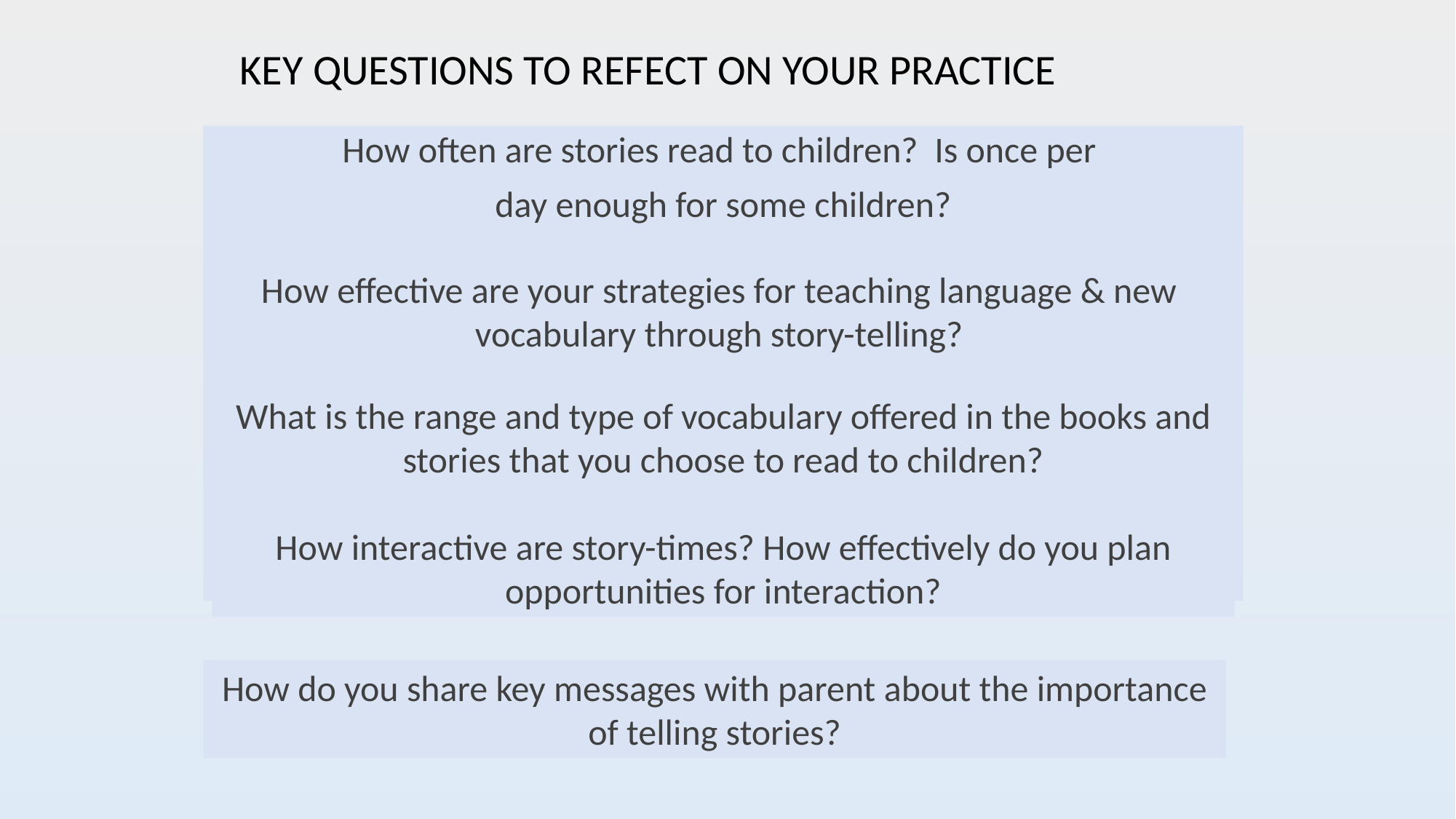

# KEY QUESTIONS TO REFECT ON YOUR PRACTICE
How often are stories read to children?  Is once per
day enough for some children?
How effective are your strategies for teaching language & new vocabulary through story-telling?
What is the range and type of vocabulary offered in the books and stories that you choose to read to children?
How interactive are story-times? How effectively do you plan opportunities for interaction?
How do you share key messages with parent about the importance of telling stories?